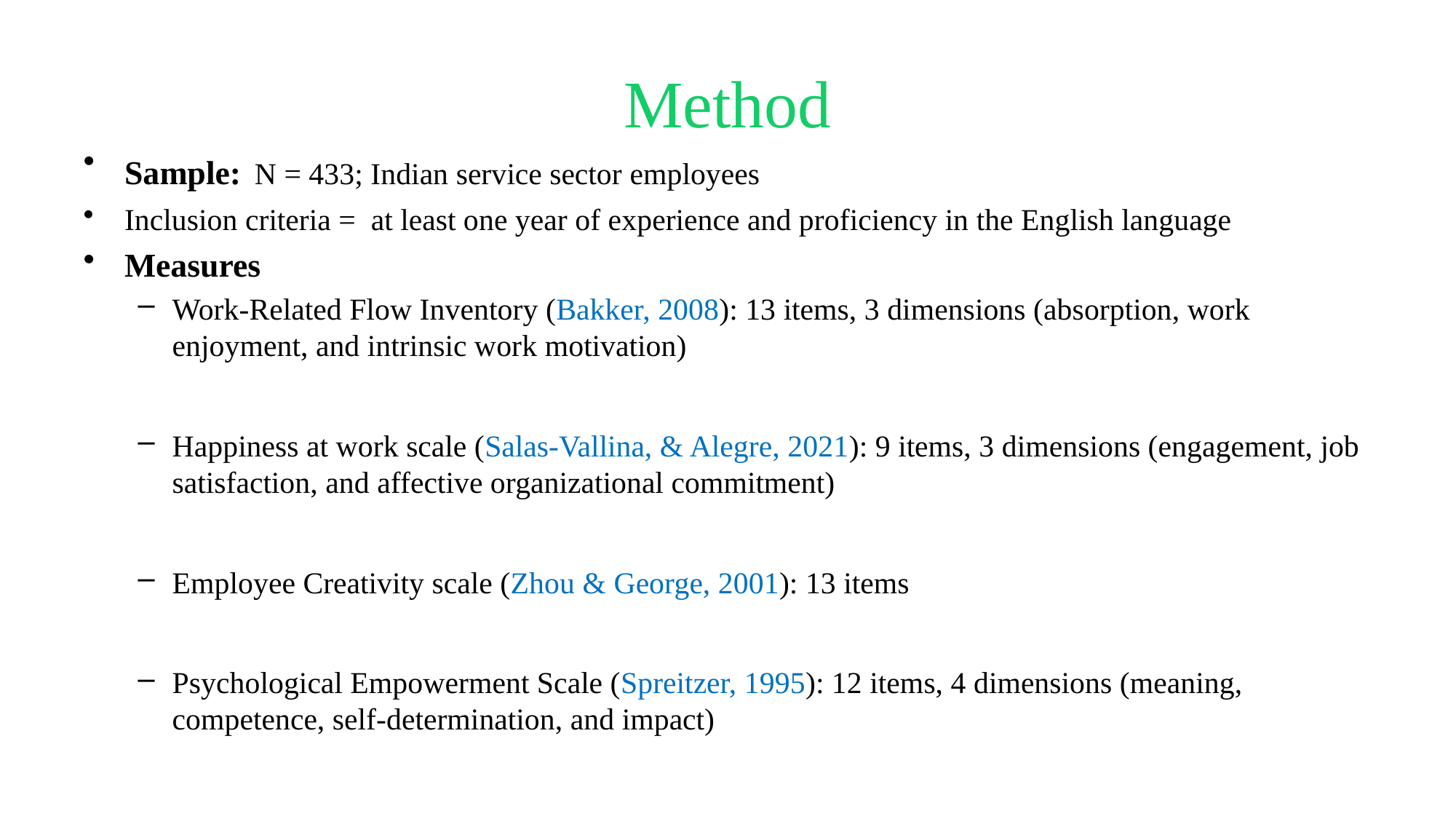

# Method
Sample: N = 433; Indian service sector employees
Inclusion criteria =  at least one year of experience and proficiency in the English language
Measures
Work-Related Flow Inventory (Bakker, 2008): 13 items, 3 dimensions (absorption, work enjoyment, and intrinsic work motivation)

Happiness at work scale (Salas-Vallina, & Alegre, 2021): 9 items, 3 dimensions (engagement, job satisfaction, and affective organizational commitment)

Employee Creativity scale (Zhou & George, 2001): 13 items

Psychological Empowerment Scale (Spreitzer, 1995): 12 items, 4 dimensions (meaning, competence, self-determination, and impact)

12